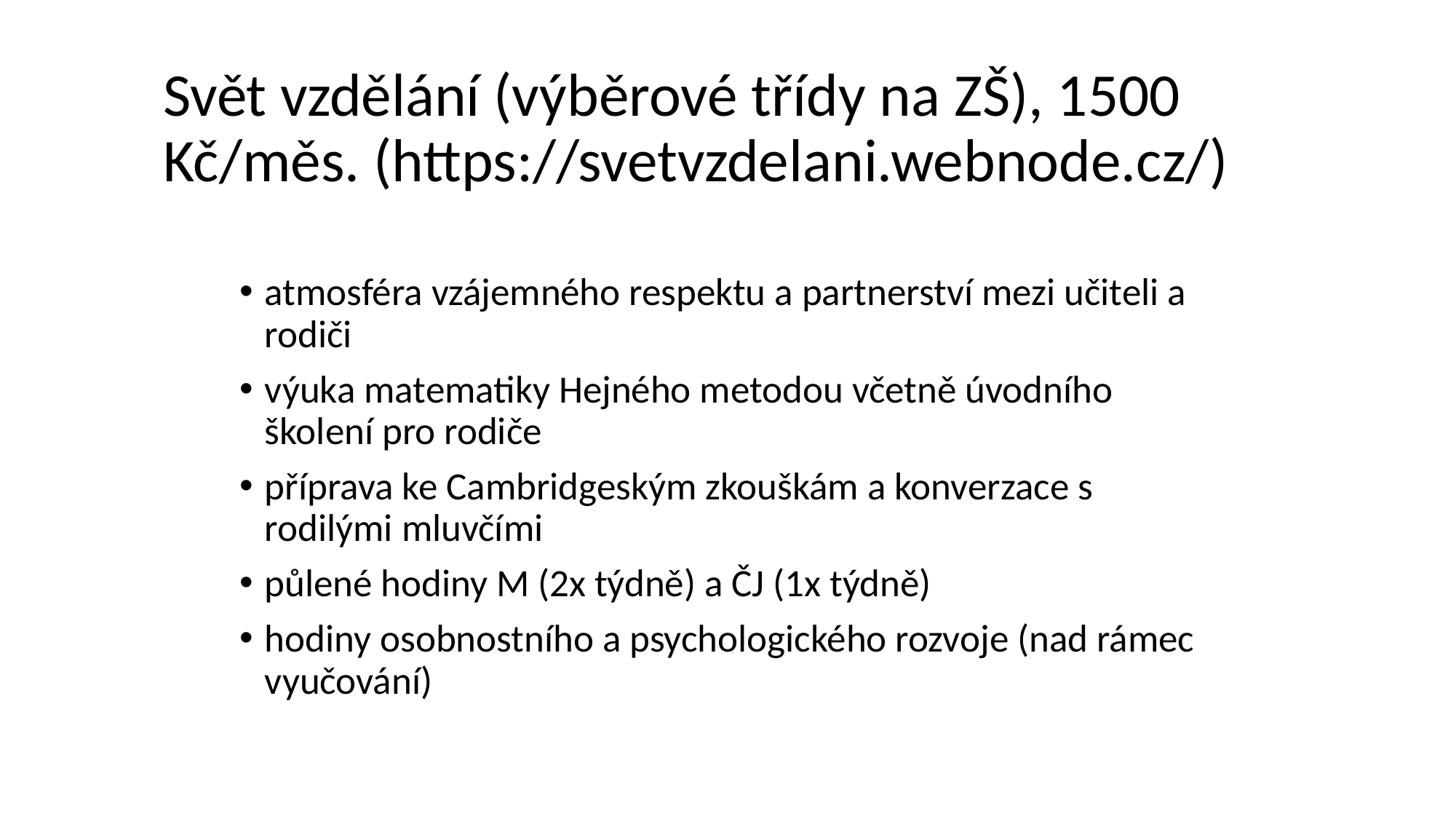

# Svět vzdělání (výběrové třídy na ZŠ), 1500 Kč/měs. (https://svetvzdelani.webnode.cz/)
atmosféra vzájemného respektu a partnerství mezi učiteli a rodiči
výuka matematiky Hejného metodou včetně úvodního školení pro rodiče
příprava ke Cambridgeským zkouškám a konverzace s rodilými mluvčími
půlené hodiny M (2x týdně) a ČJ (1x týdně)
hodiny osobnostního a psychologického rozvoje (nad rámec vyučování)